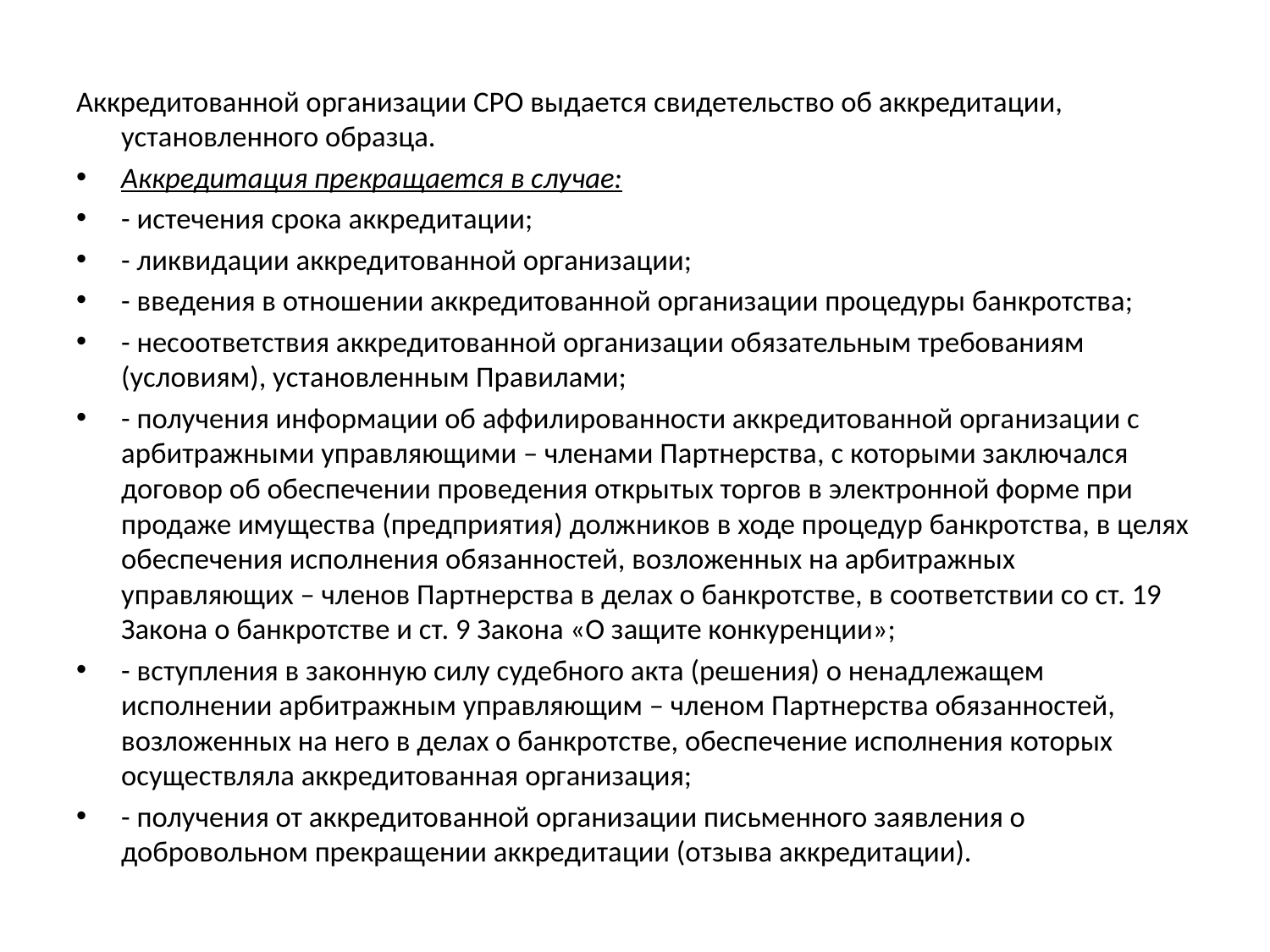

#
Аккредитованной организации СРО выдается свидетельство об аккредитации, установленного образца.
	Аккредитация прекращается в случае:
- истечения срока аккредитации;
- ликвидации аккредитованной организации;
- введения в отношении аккредитованной организации процедуры банкротства;
- несоответствия аккредитованной организации обязательным требованиям (условиям), установленным Правилами;
- получения информации об аффилированности аккредитованной организации с арбитражными управляющими – членами Партнерства, с которыми заключался договор об обеспечении проведения открытых торгов в электронной форме при продаже имущества (предприятия) должников в ходе процедур банкротства, в целях обеспечения исполнения обязанностей, возложенных на арбитражных управляющих – членов Партнерства в делах о банкротстве, в соответствии со ст. 19 Закона о банкротстве и ст. 9 Закона «О защите конкуренции»;
- вступления в законную силу судебного акта (решения) о ненадлежащем исполнении арбитражным управляющим – членом Партнерства обязанностей, возложенных на него в делах о банкротстве, обеспечение исполнения которых осуществляла аккредитованная организация;
- получения от аккредитованной организации письменного заявления о добровольном прекращении аккредитации (отзыва аккредитации).